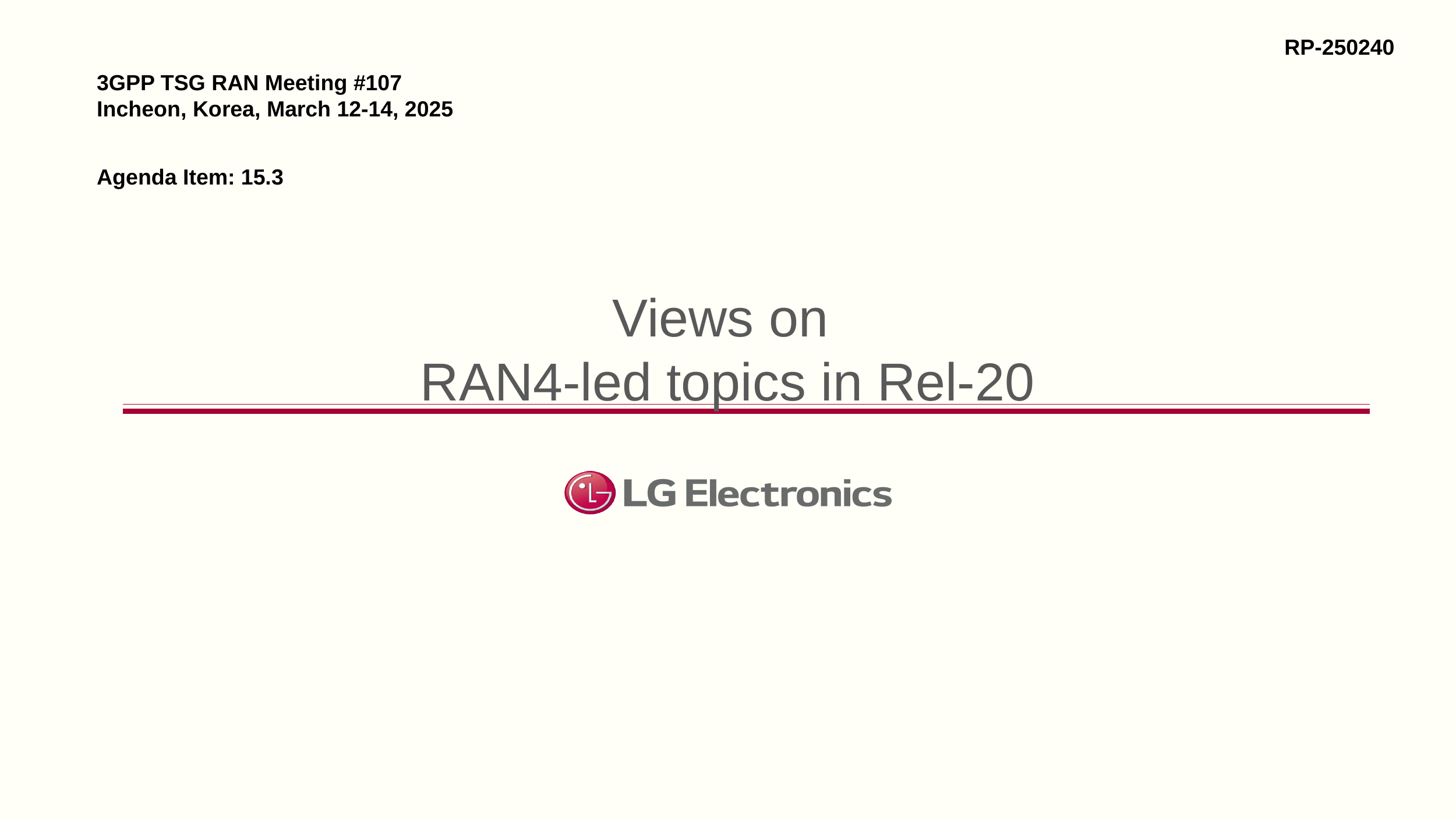

RP-250240
3GPP TSG RAN Meeting #107
Incheon, Korea, March 12-14, 2025

Agenda Item: 15.3
# Views on RAN4-led topics in Rel-20